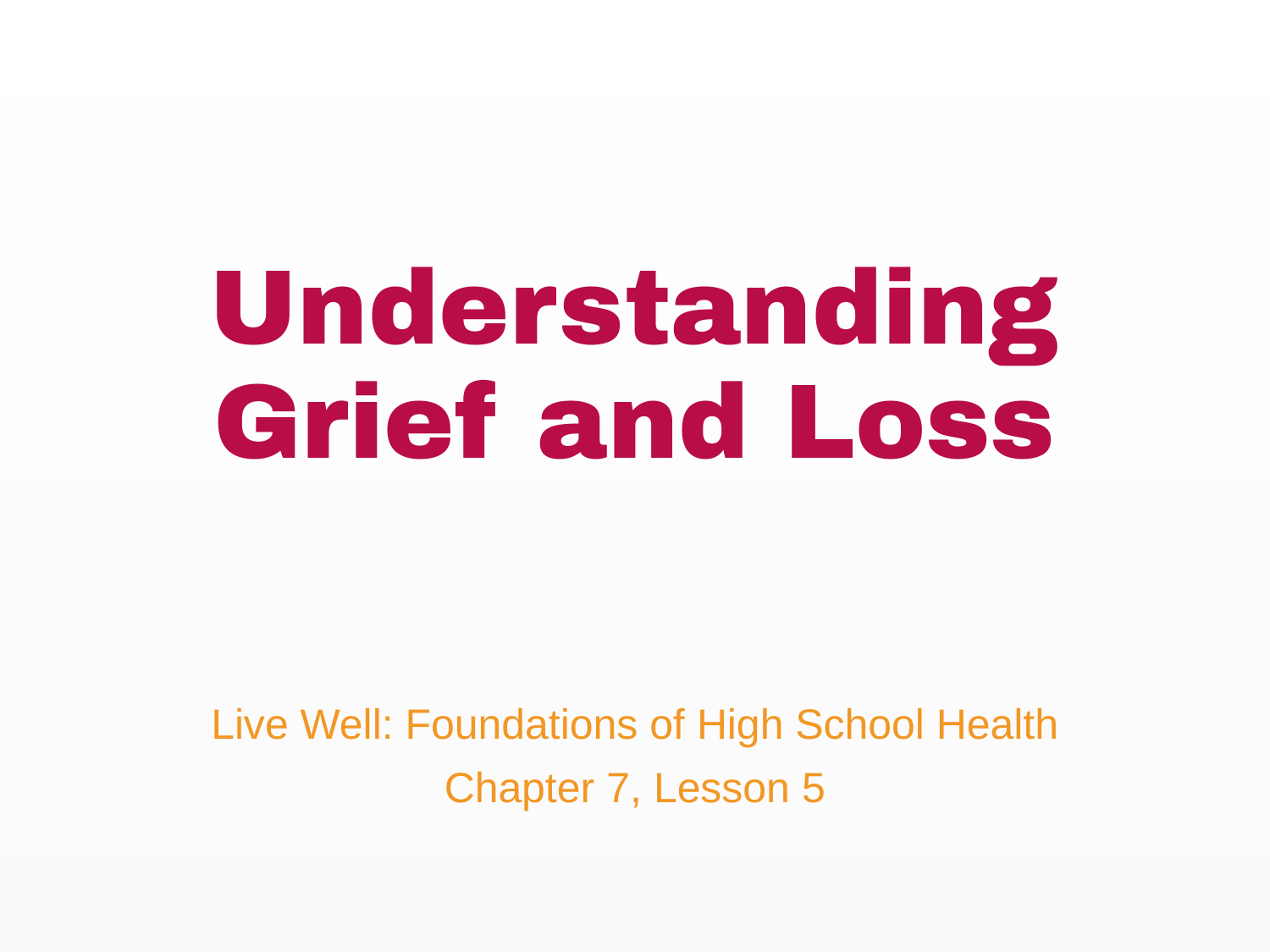

# Understanding Grief and Loss
Live Well: Foundations of High School Health
Chapter 7, Lesson 5